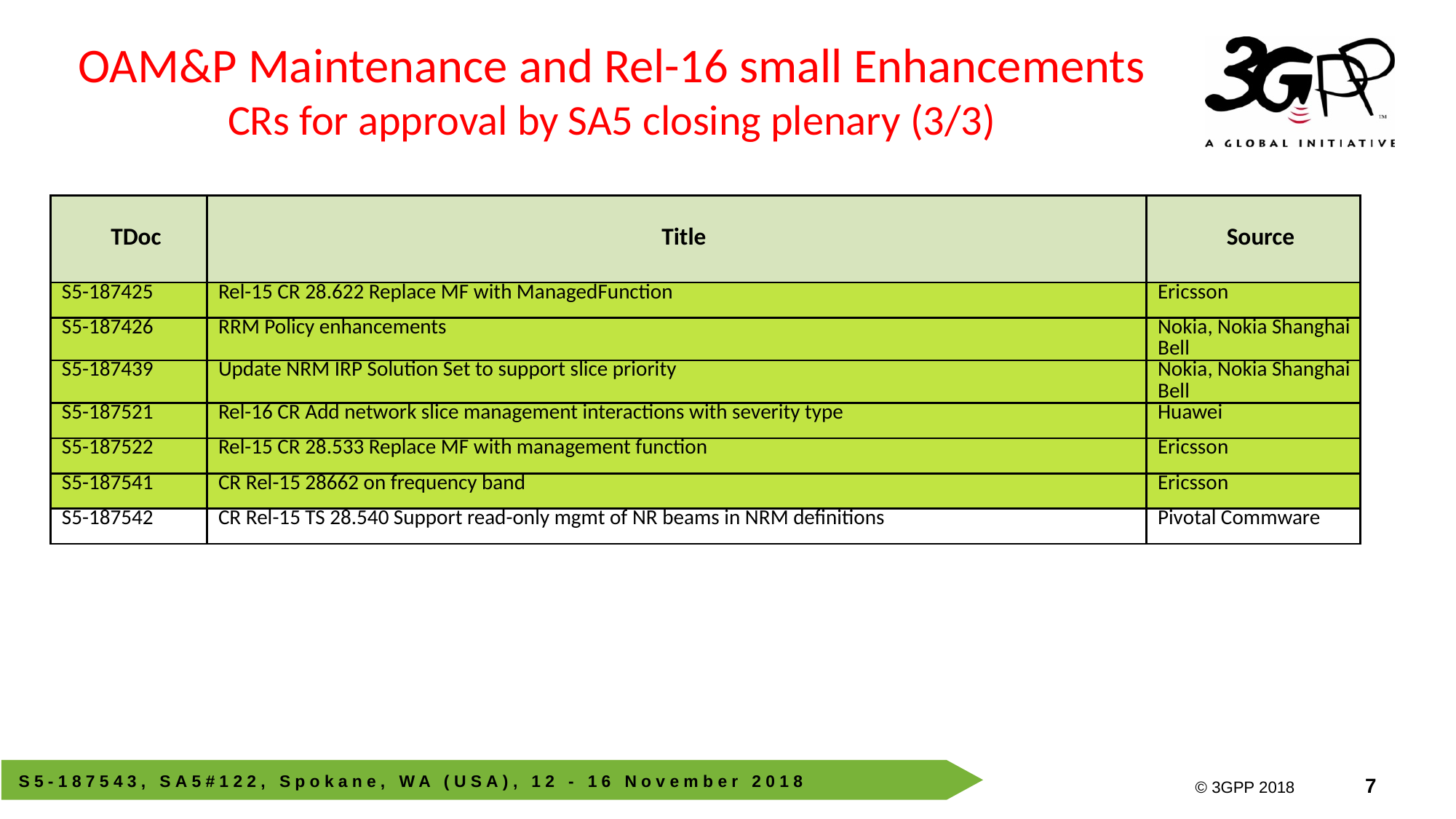

OAM&P Maintenance and Rel-16 small Enhancements
CRs for approval by SA5 closing plenary (3/3)
| TDoc | Title | Source |
| --- | --- | --- |
| S5-187425 | Rel-15 CR 28.622 Replace MF with ManagedFunction | Ericsson |
| S5-187426 | RRM Policy enhancements | Nokia, Nokia Shanghai Bell |
| S5-187439 | Update NRM IRP Solution Set to support slice priority | Nokia, Nokia Shanghai Bell |
| S5-187521 | Rel-16 CR Add network slice management interactions with severity type | Huawei |
| S5-187522 | Rel-15 CR 28.533 Replace MF with management function | Ericsson |
| S5-187541 | CR Rel-15 28662 on frequency band | Ericsson |
| S5-187542 | CR Rel-15 TS 28.540 Support read-only mgmt of NR beams in NRM definitions | Pivotal Commware |